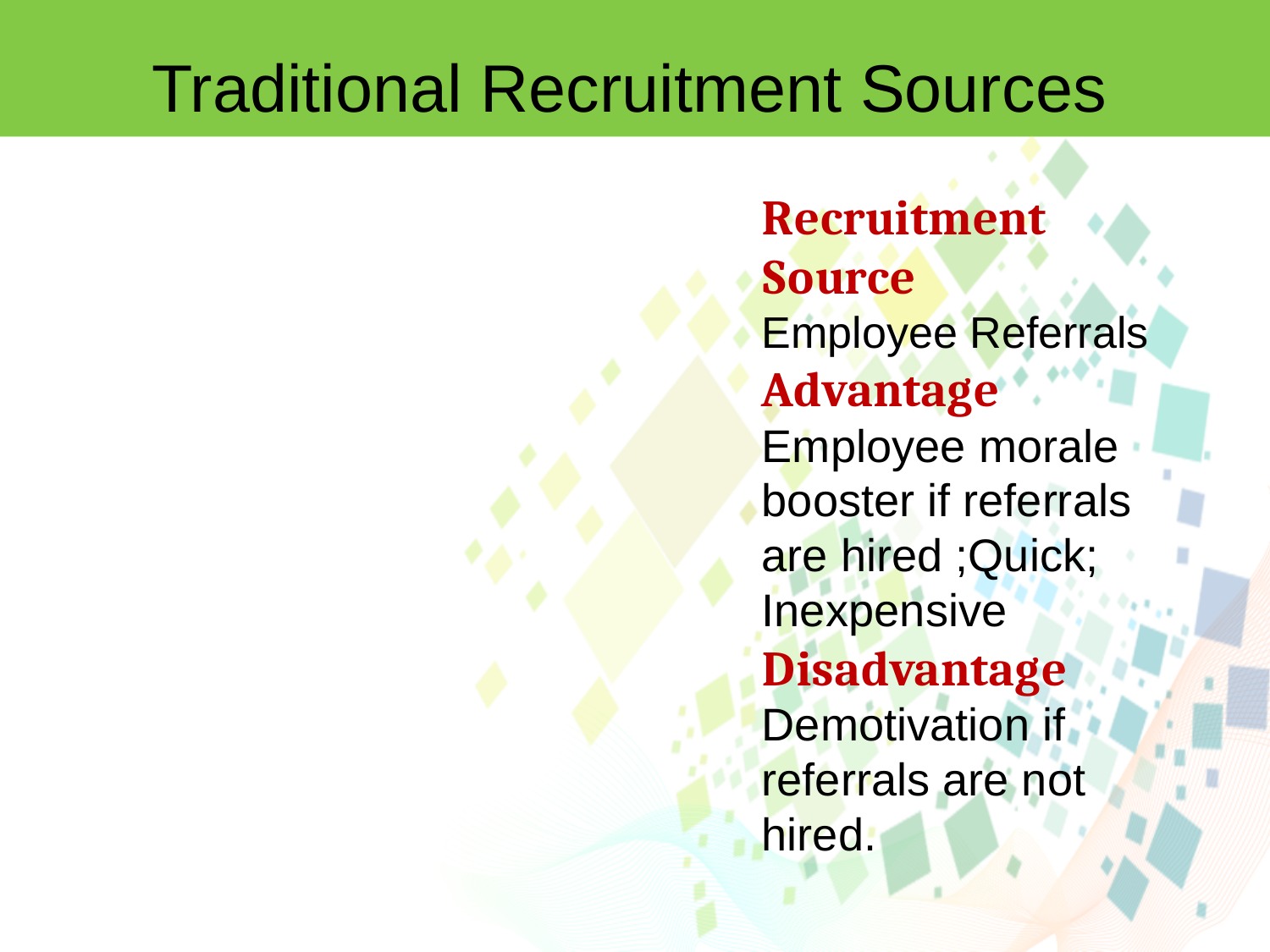

Traditional Recruitment Sources
Recruitment Source
Employee Referrals Advantage
Employee morale booster if referrals are hired ;Quick; Inexpensive
Disadvantage
Demotivation if referrals are not hired.